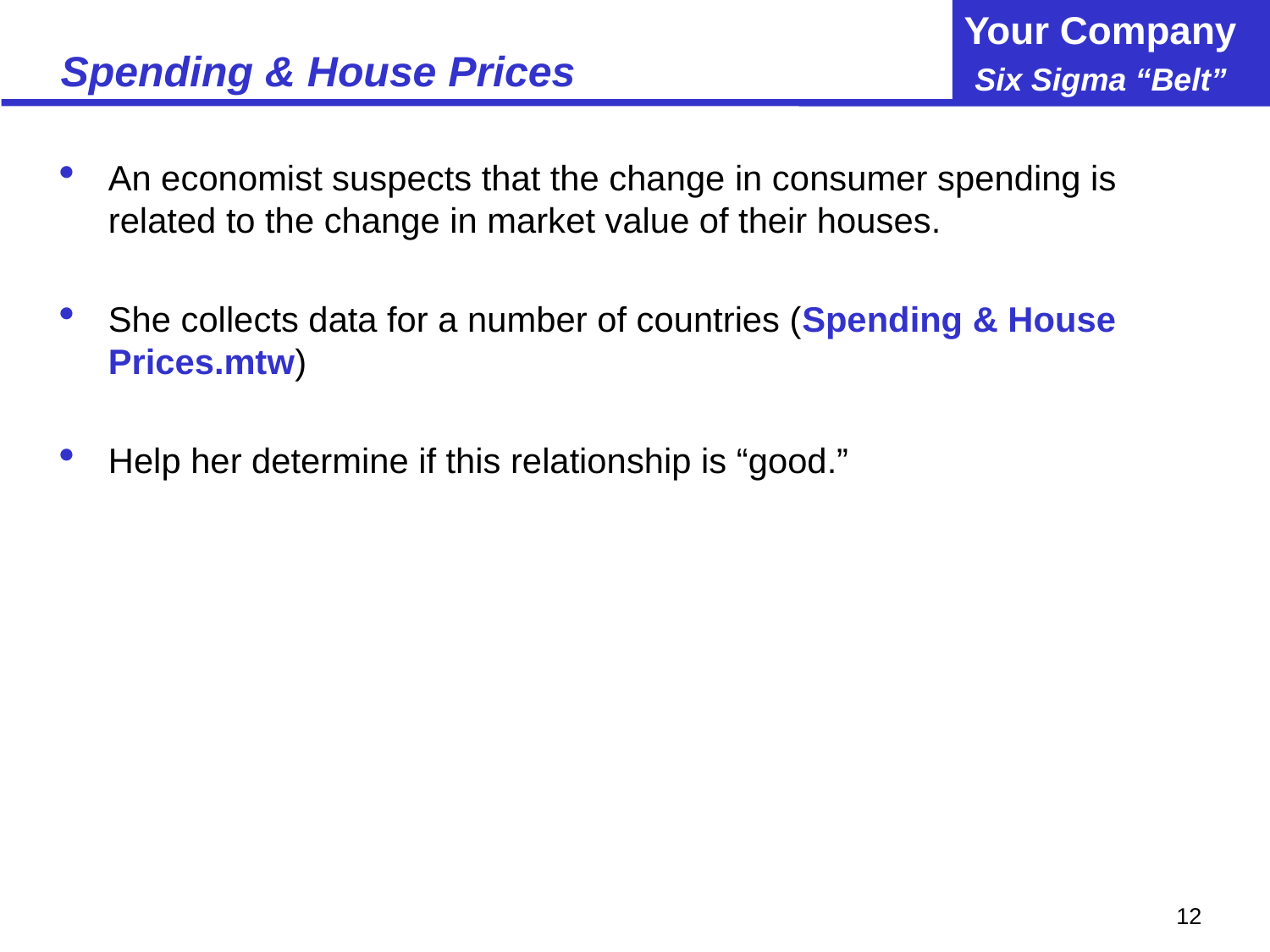

# Spending & House Prices
An economist suspects that the change in consumer spending is related to the change in market value of their houses.

She collects data for a number of countries (Spending & House Prices.mtw)

Help her determine if this relationship is “good.”